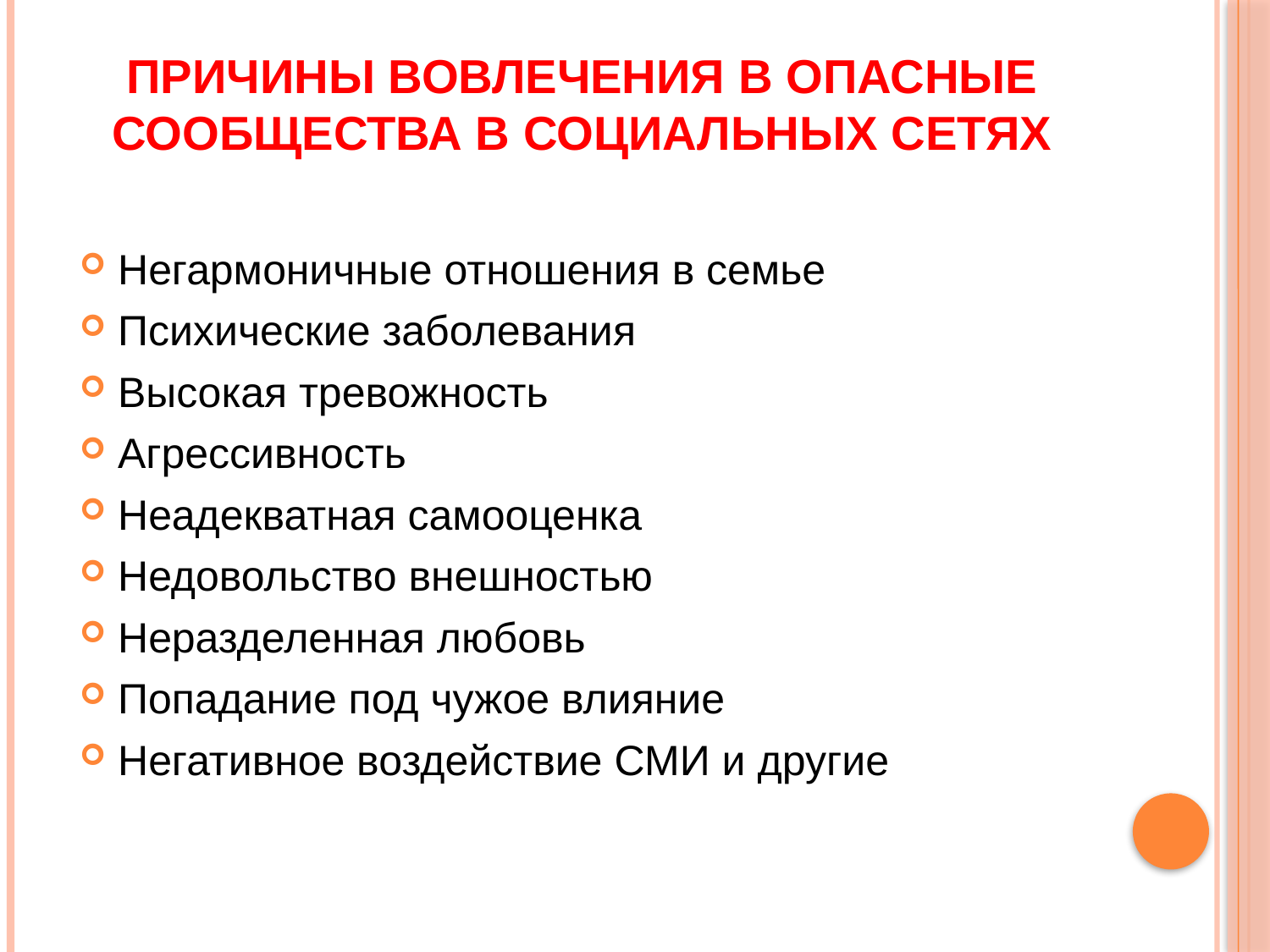

# Причины вовлечения в опасные сообщества в социальных сетях
Негармоничные отношения в семье
Психические заболевания
Высокая тревожность
Агрессивность
Неадекватная самооценка
Недовольство внешностью
Неразделенная любовь
Попадание под чужое влияние
Негативное воздействие СМИ и другие